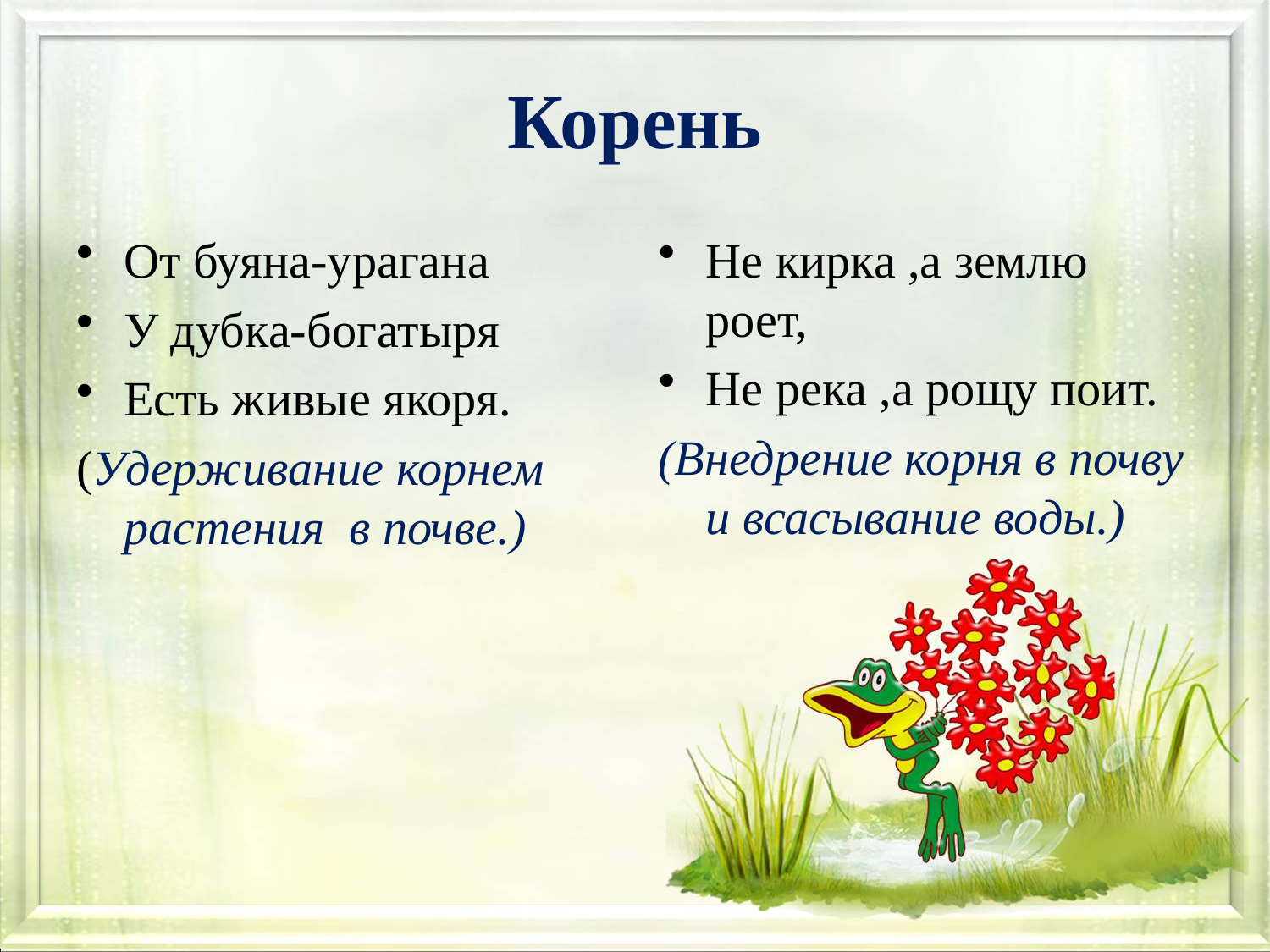

# Корень
От буяна-урагана
У дубка-богатыря
Есть живые якоря.
(Удерживание корнем растения  в почве.)

Не кирка ,а землю роет,
Не река ,а рощу поит.
(Внедрение корня в почву и всасывание воды.)